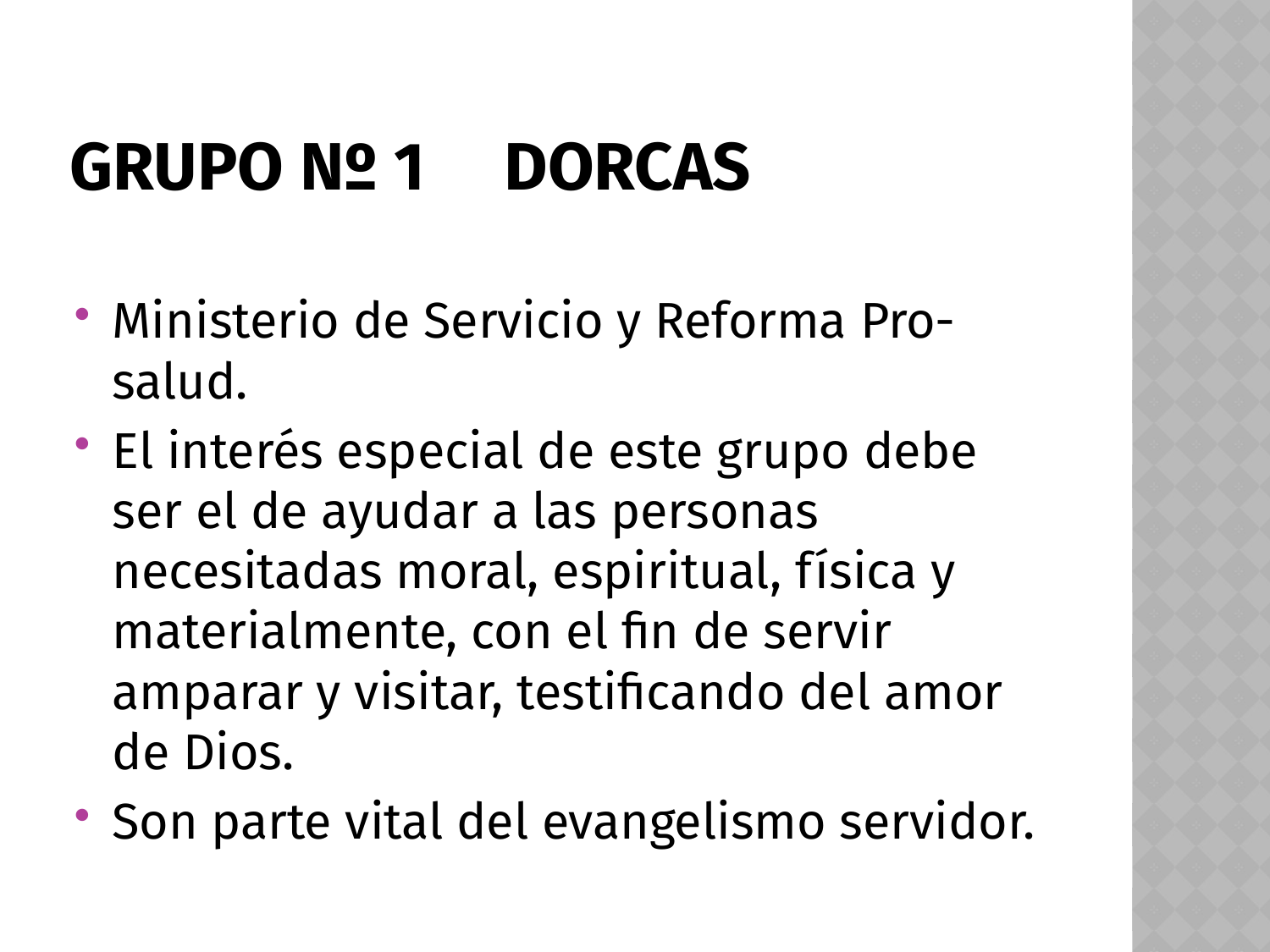

# Grupo Nº 1     dorcas

Ministerio de Servicio y Reforma Pro- salud.
El interés especial de este grupo debe ser el de ayudar a las personas necesitadas moral, espiritual, física y materialmente, con el fin de servir amparar y visitar, testificando del amor de Dios.
Son parte vital del evangelismo servidor.